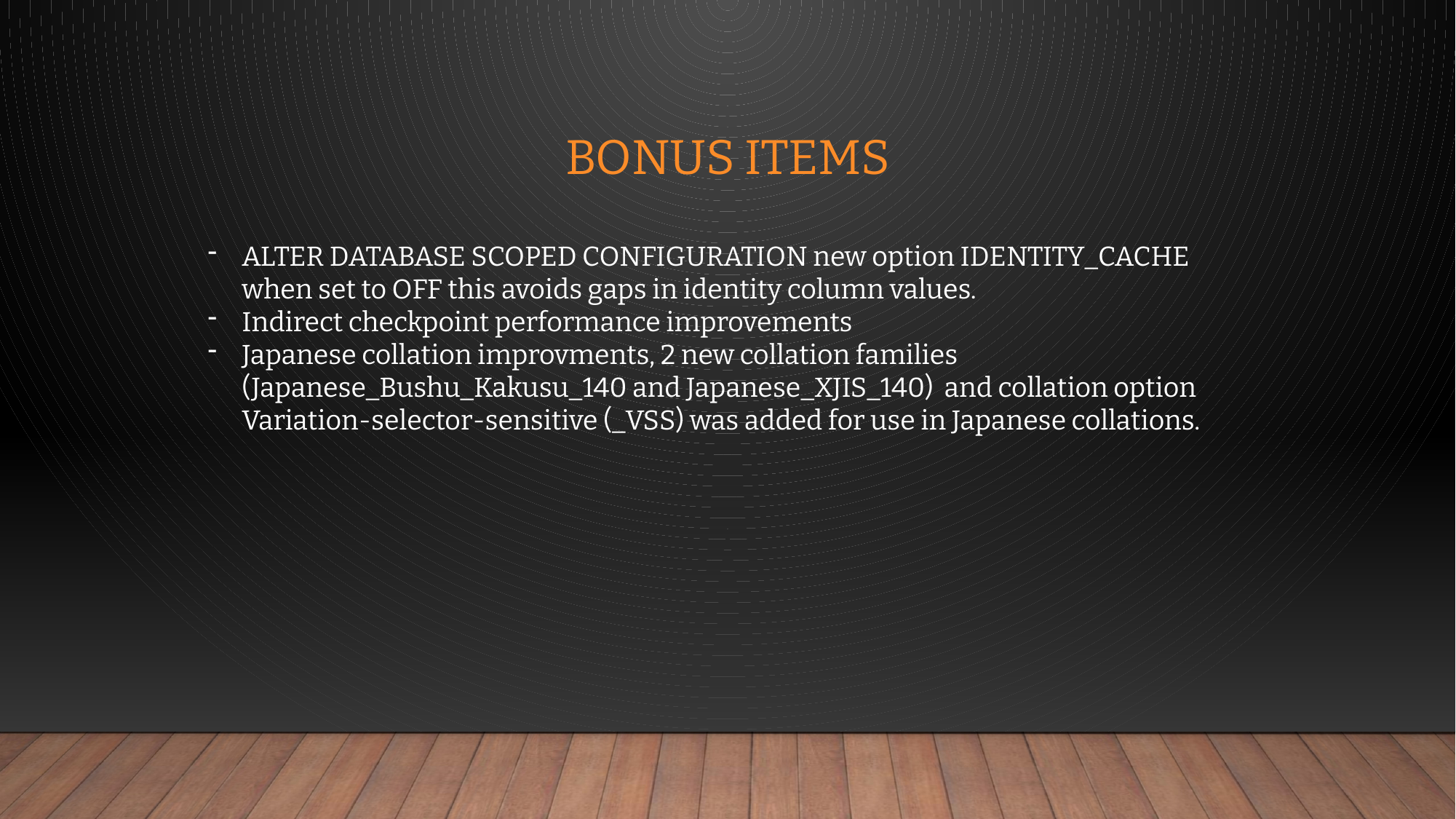

# BONUS ITEMS
ALTER DATABASE SCOPED CONFIGURATION new option IDENTITY_CACHE when set to OFF this avoids gaps in identity column values.
Indirect checkpoint performance improvements
Japanese collation improvments, 2 new collation families (Japanese_Bushu_Kakusu_140 and Japanese_XJIS_140)  and collation option Variation-selector-sensitive (_VSS) was added for use in Japanese collations.